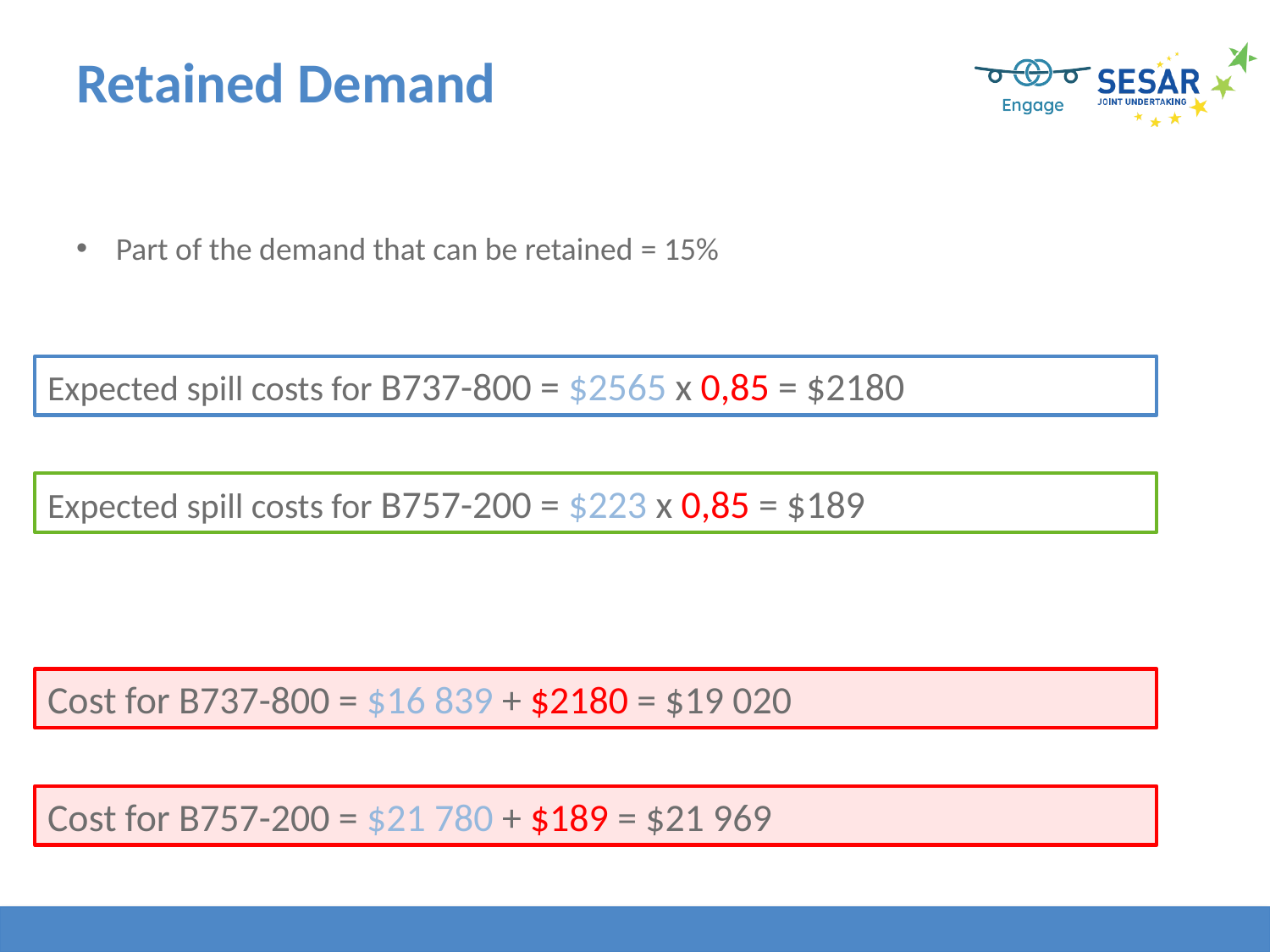

# Retained Demand
Part of the demand that can be retained = 15%

Expected spill costs for B737-800 = $2565 x 0,85 = $2180
Expected spill costs for B757-200 = $223 x 0,85 = $189
Cost for B737-800 = $16 839 + $2180 = $19 020
Cost for B757-200 = $21 780 + $189 = $21 969